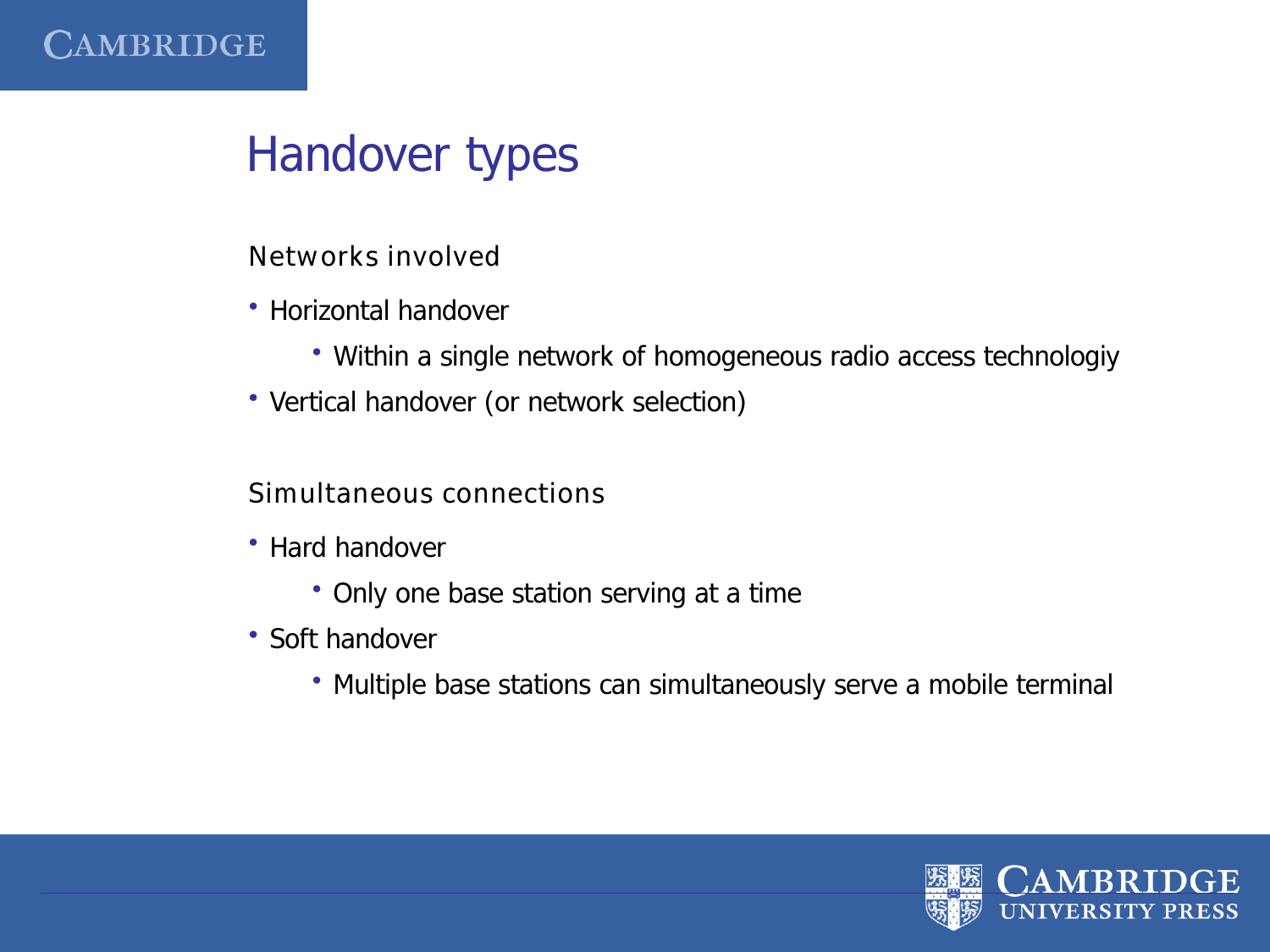

Handover types
Networks involved
Horizontal handover
Within a single network of homogeneous radio access technologiy
Vertical handover (or network selection)

Simultaneous connections
Hard handover
Only one base station serving at a time
Soft handover
Multiple base stations can simultaneously serve a mobile terminal